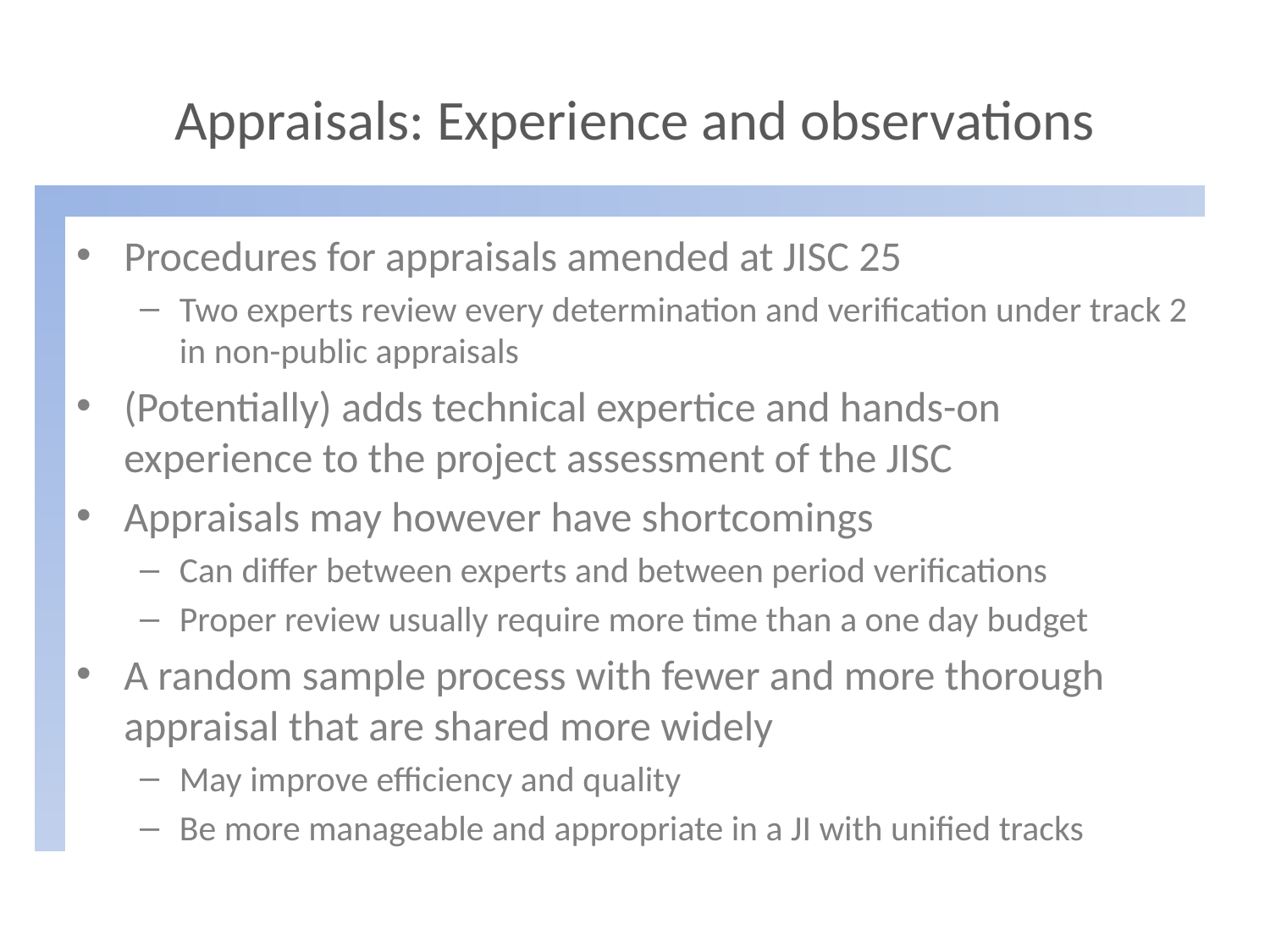

# Appraisals: Experience and observations

Procedures for appraisals amended at JISC 25
Two experts review every determination and verification under track 2 in non-public appraisals
(Potentially) adds technical expertice and hands-on experience to the project assessment of the JISC
Appraisals may however have shortcomings
Can differ between experts and between period verifications
Proper review usually require more time than a one day budget
A random sample process with fewer and more thorough appraisal that are shared more widely
May improve efficiency and quality
Be more manageable and appropriate in a JI with unified tracks